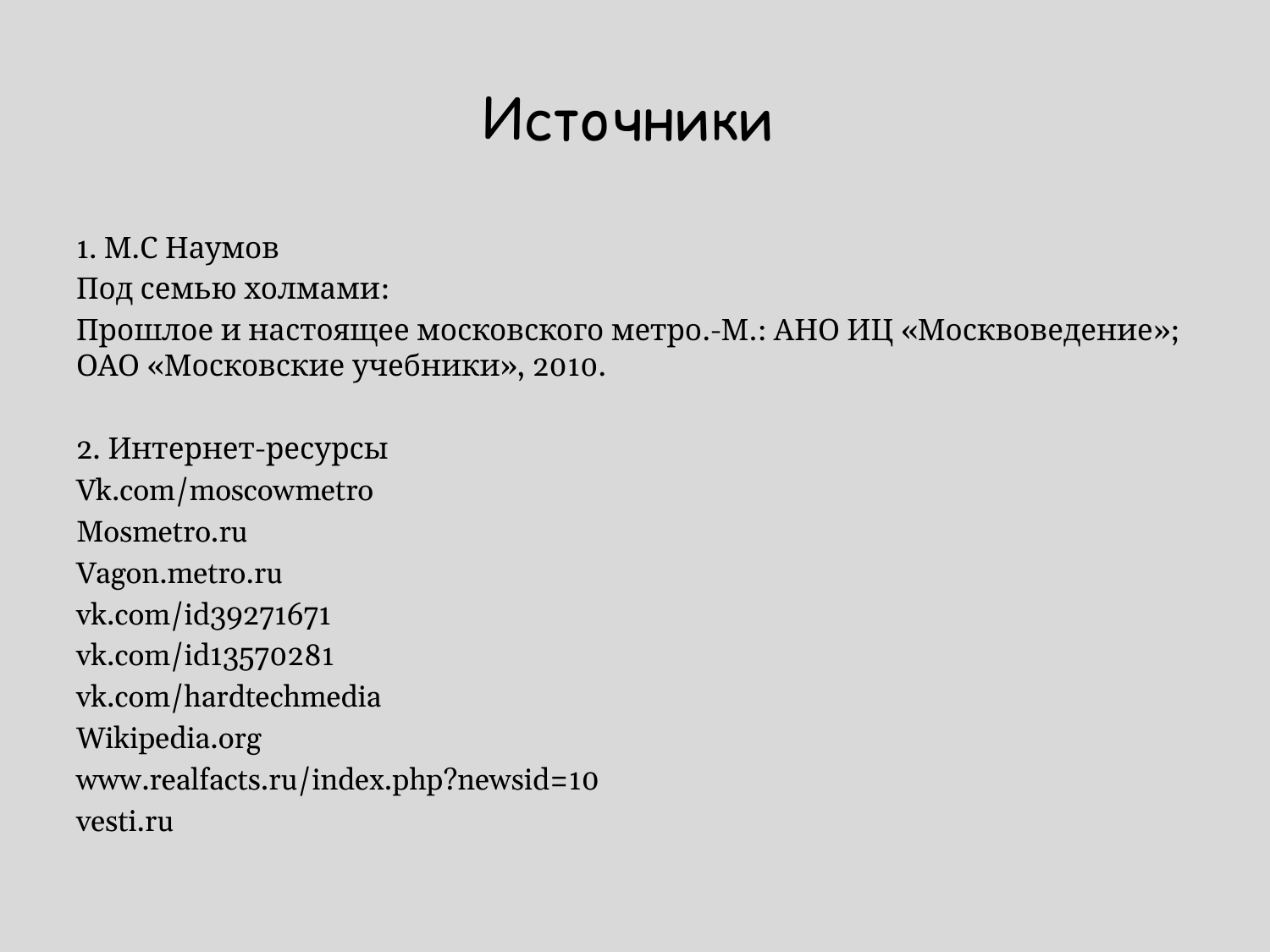

# Источники
1. М.С Наумов
Под семью холмами:
Прошлое и настоящее московского метро.-М.: АНО ИЦ «Москвоведение»; ОАО «Московские учебники», 2010.

2. Интернет-ресурсы
Vk.com/moscowmetro
Mosmetro.ru
Vagon.metro.ru
vk.com/id39271671
vk.com/id13570281
vk.com/hardtechmedia
Wikipedia.org
www.realfacts.ru/index.php?newsid=10
vesti.ru